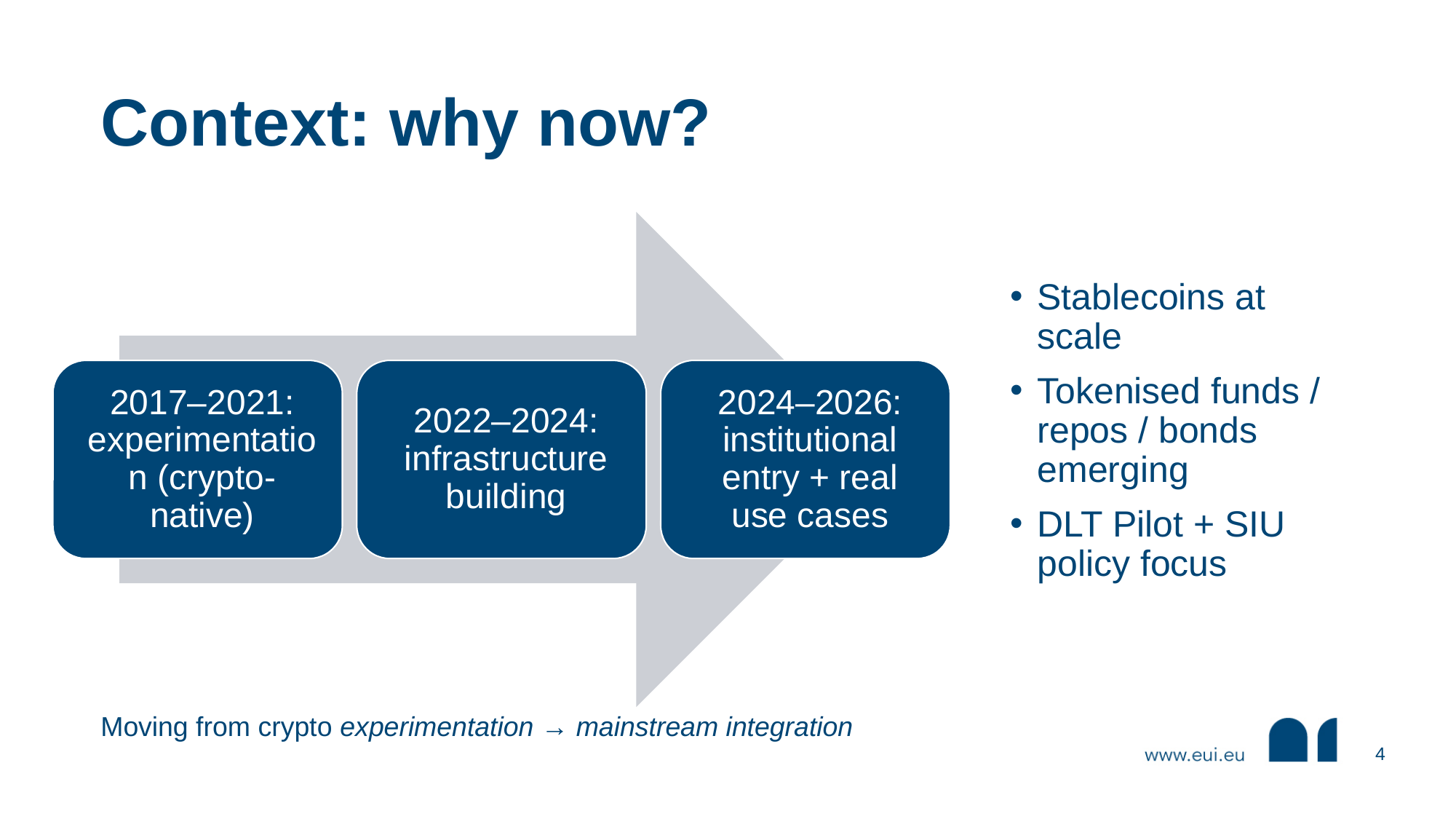

# Context: why now?
2017–2021: experimentation (crypto-native)
2022–2024: infrastructure building
2024–2026: institutional entry + real use cases
Stablecoins at scale
Tokenised funds / repos / bonds emerging
DLT Pilot + SIU policy focus
Moving from crypto experimentation → mainstream integration
4